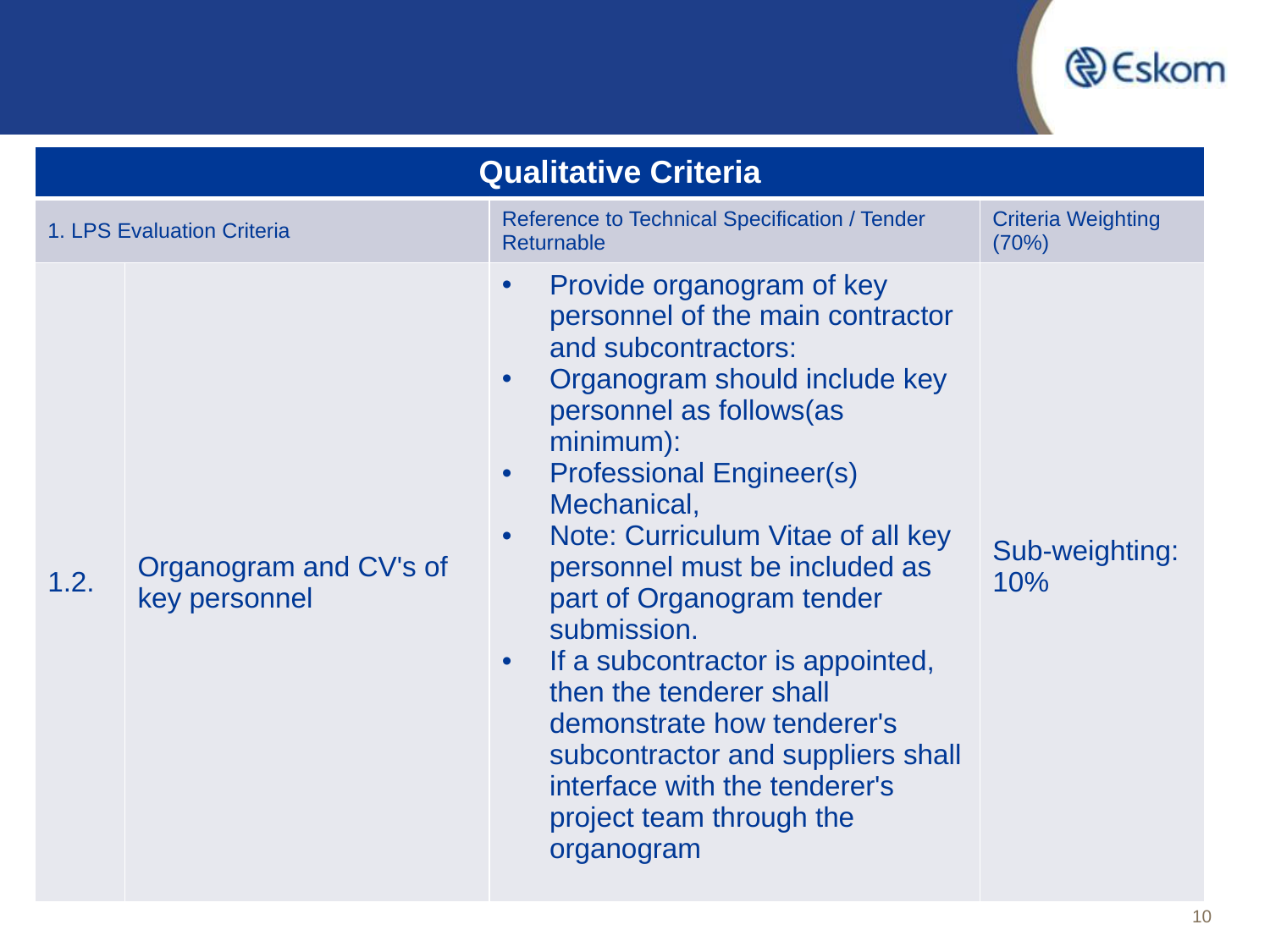

#
| Qualitative Criteria |  |  |  |
| --- | --- | --- | --- |
| 1. LPS Evaluation Criteria |  | Reference to Technical Specification / Tender Returnable | Criteria Weighting (70%) |
| 1.2. | Organogram and CV's of key personnel | Provide organogram of key personnel of the main contractor and subcontractors: Organogram should include key personnel as follows(as minimum): Professional Engineer(s) Mechanical, Note: Curriculum Vitae of all key personnel must be included as part of Organogram tender submission. If a subcontractor is appointed, then the tenderer shall demonstrate how tenderer's subcontractor and suppliers shall interface with the tenderer's project team through the organogram | Sub-weighting: 10% |
10